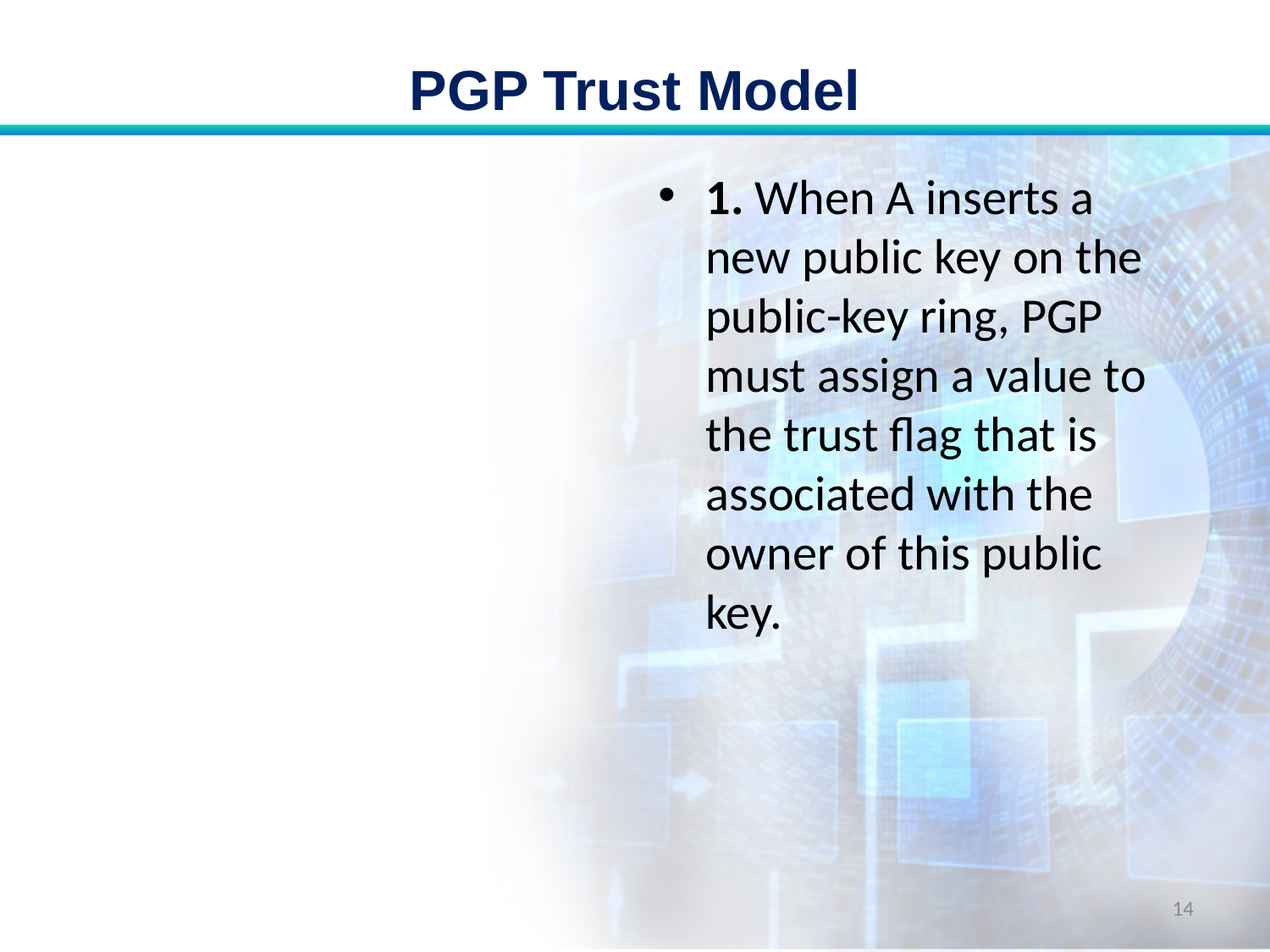

# PGP Trust Model
1. When A inserts a new public key on the public-key ring, PGP must assign a value to the trust flag that is associated with the owner of this public key.
14